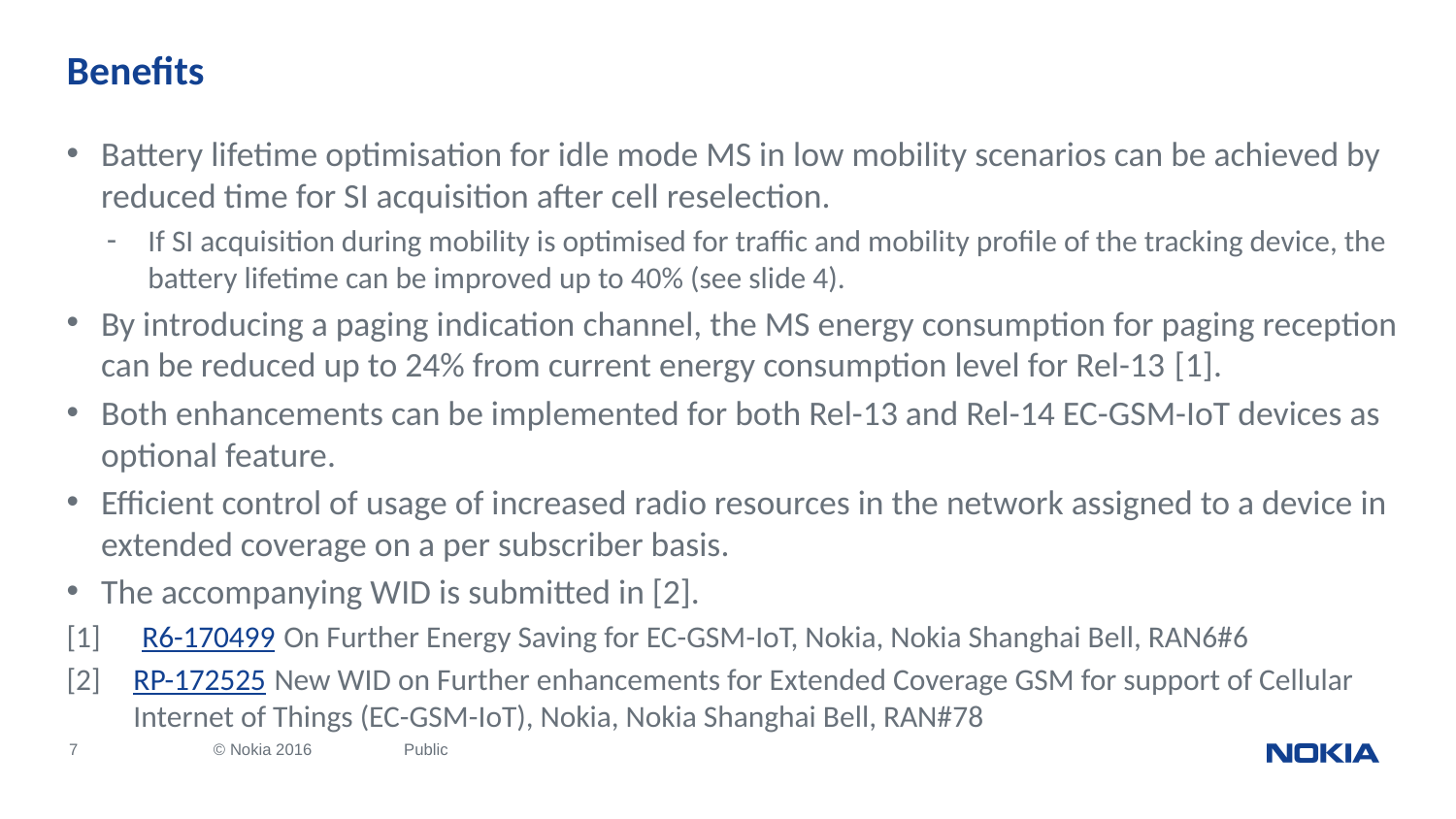

Benefits
Battery lifetime optimisation for idle mode MS in low mobility scenarios can be achieved by reduced time for SI acquisition after cell reselection.
If SI acquisition during mobility is optimised for traffic and mobility profile of the tracking device, the battery lifetime can be improved up to 40% (see slide 4).
By introducing a paging indication channel, the MS energy consumption for paging reception can be reduced up to 24% from current energy consumption level for Rel-13 [1].
Both enhancements can be implemented for both Rel-13 and Rel-14 EC-GSM-IoT devices as optional feature.
Efficient control of usage of increased radio resources in the network assigned to a device in extended coverage on a per subscriber basis.
The accompanying WID is submitted in [2].
[1]	R6-170499 On Further Energy Saving for EC-GSM-IoT, Nokia, Nokia Shanghai Bell, RAN6#6
[2]	RP-172525 New WID on Further enhancements for Extended Coverage GSM for support of Cellular Internet of Things (EC-GSM-IoT), Nokia, Nokia Shanghai Bell, RAN#78